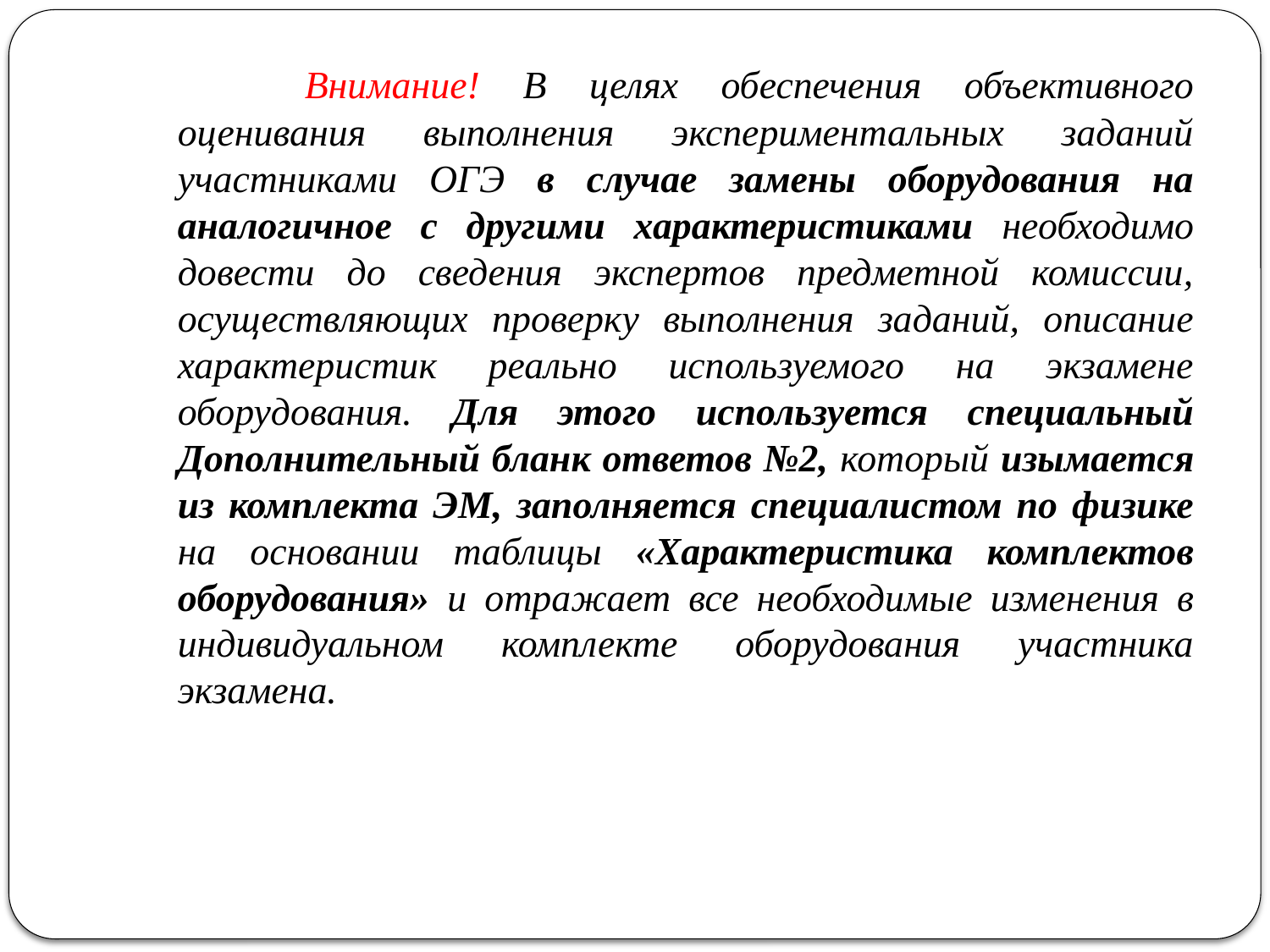

Внимание! В целях обеспечения объективного оценивания выполнения экспериментальных заданий участниками ОГЭ в случае замены оборудования на аналогичное с другими характеристиками необходимо довести до сведения экспертов предметной комиссии, осуществляющих проверку выполнения заданий, описание характеристик реально используемого на экзамене оборудования. Для этого используется специальный Дополнительный бланк ответов №2, который изымается из комплекта ЭМ, заполняется специалистом по физике на основании таблицы «Характеристика комплектов оборудования» и отражает все необходимые изменения в индивидуальном комплекте оборудования участника экзамена.